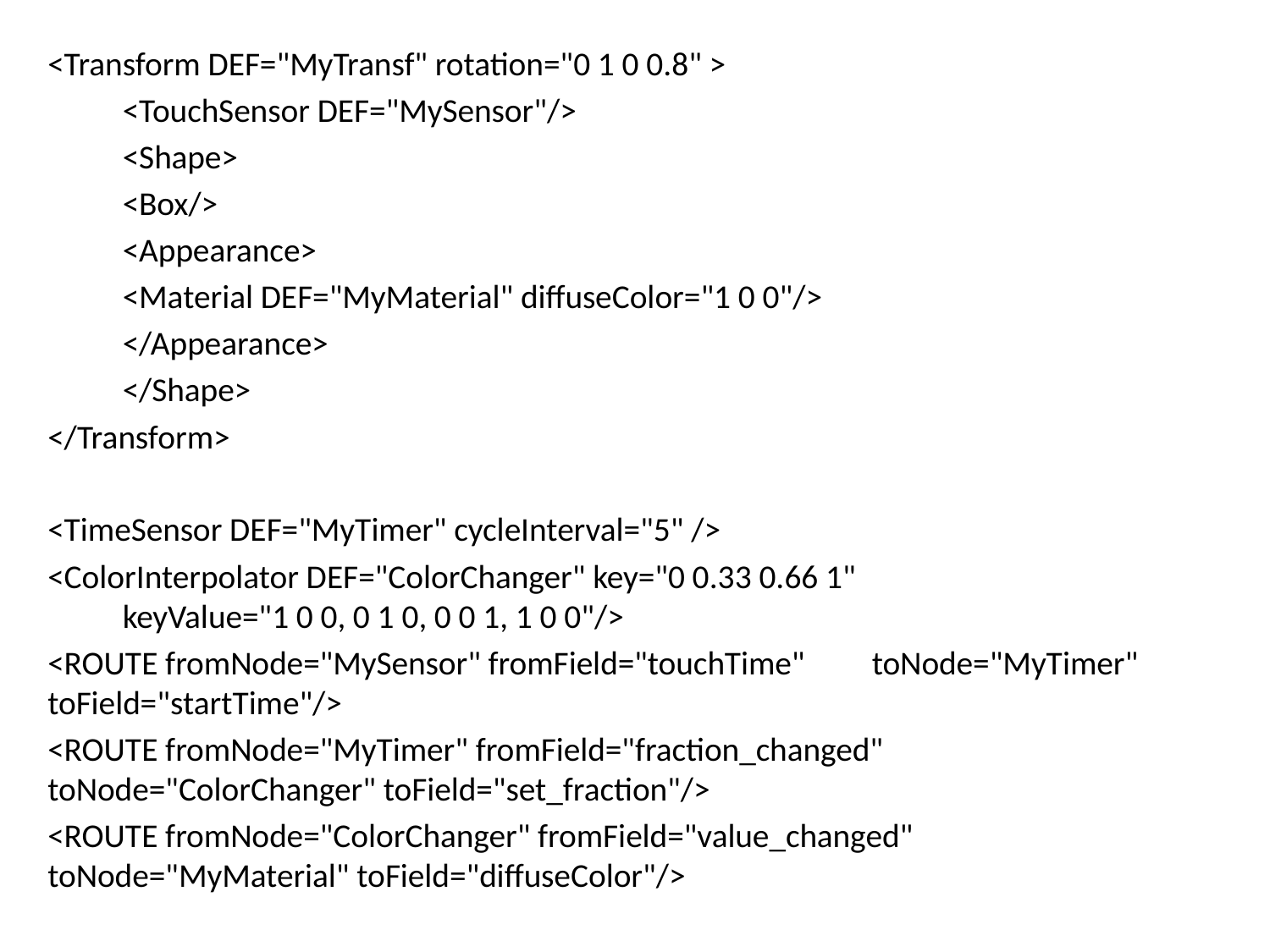

<Transform DEF="MyTransf" rotation="0 1 0 0.8" >
	<TouchSensor DEF="MySensor"/>
	<Shape>
		<Box/>
		<Appearance>
		<Material DEF="MyMaterial" diffuseColor="1 0 0"/>
		</Appearance>
	</Shape>
</Transform>

<TimeSensor DEF="MyTimer" cycleInterval="5" />
<ColorInterpolator DEF="ColorChanger" key="0 0.33 0.66 1"
	keyValue="1 0 0, 0 1 0, 0 0 1, 1 0 0"/>
<ROUTE fromNode="MySensor" fromField="touchTime" 	toNode="MyTimer" toField="startTime"/>
<ROUTE fromNode="MyTimer" fromField="fraction_changed" 	toNode="ColorChanger" toField="set_fraction"/>
<ROUTE fromNode="ColorChanger" fromField="value_changed" 	toNode="MyMaterial" toField="diffuseColor"/>